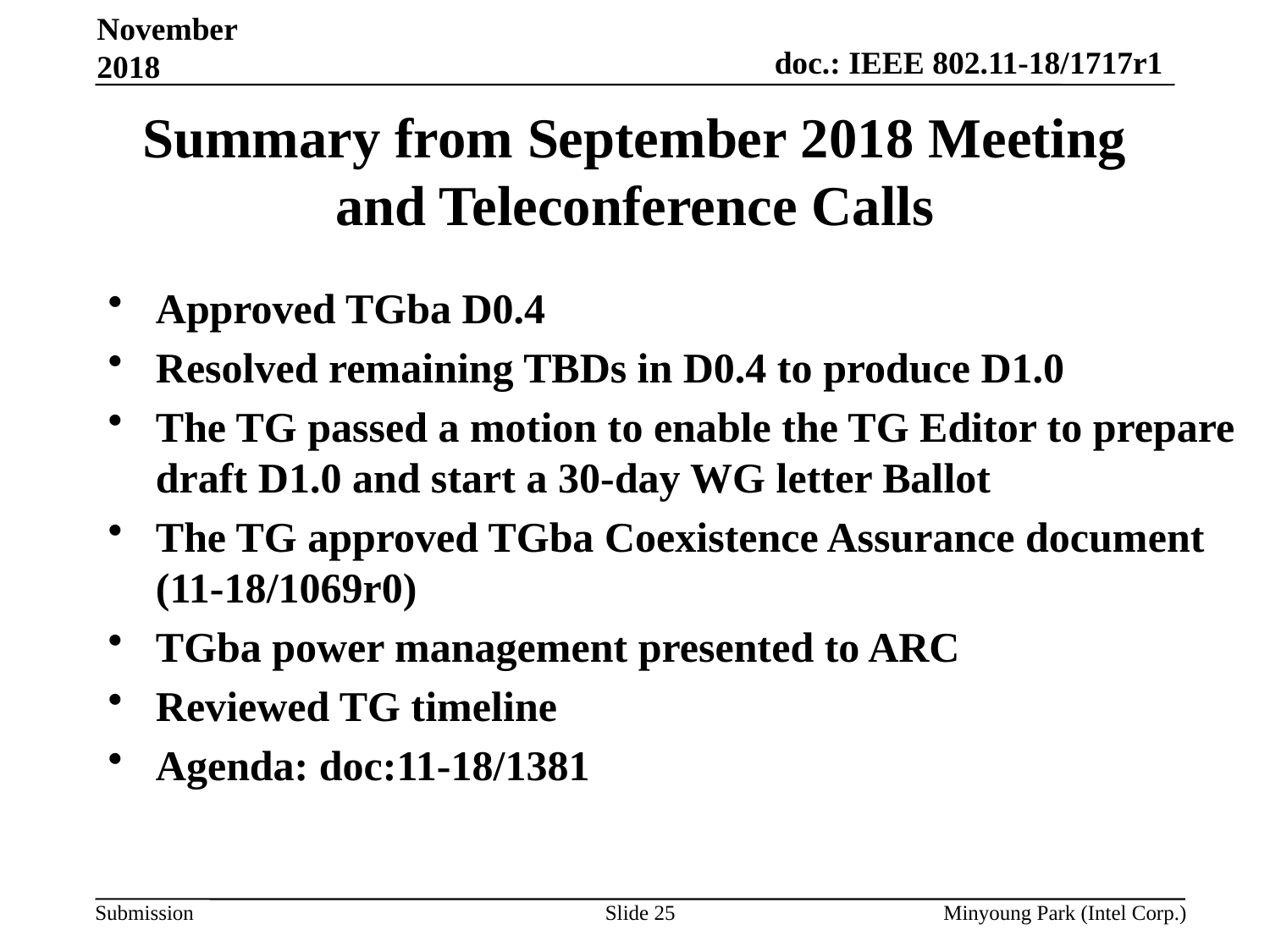

November 2018
# Summary from September 2018 Meeting and Teleconference Calls
Approved TGba D0.4
Resolved remaining TBDs in D0.4 to produce D1.0
The TG passed a motion to enable the TG Editor to prepare draft D1.0 and start a 30-day WG letter Ballot
The TG approved TGba Coexistence Assurance document (11-18/1069r0)
TGba power management presented to ARC
Reviewed TG timeline
Agenda: doc:11-18/1381
Slide 25
Minyoung Park (Intel Corp.)